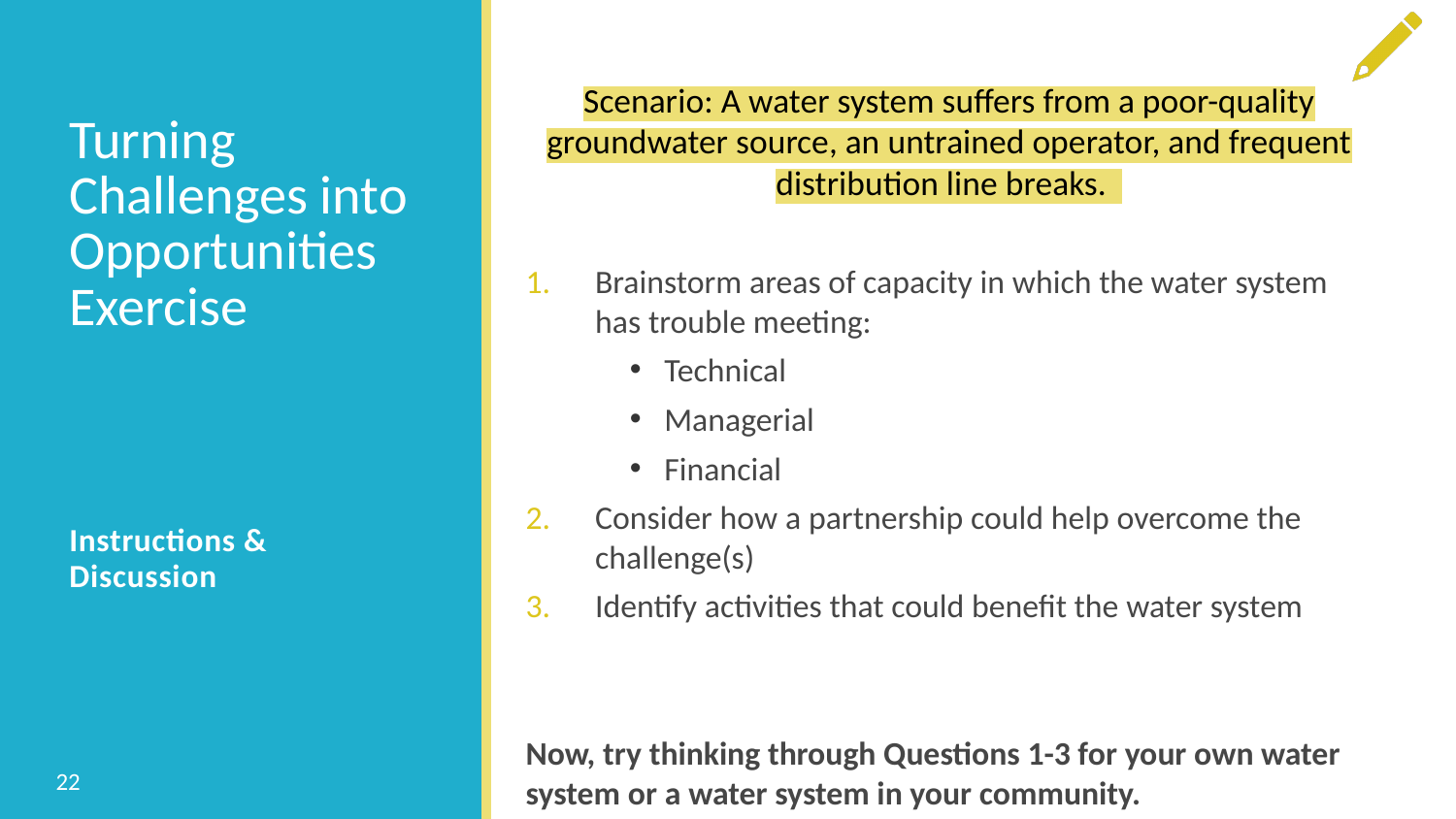

Scenario: A water system suffers from a poor-quality groundwater source, an untrained operator, and frequent distribution line breaks.

Brainstorm areas of capacity in which the water system has trouble meeting:
Technical
Managerial
Financial
Consider how a partnership could help overcome the challenge(s)
Identify activities that could benefit the water system

Now, try thinking through Questions 1-3 for your own water system or a water system in your community.

# Turning Challenges into Opportunities Exercise
Instructions & Discussion
22